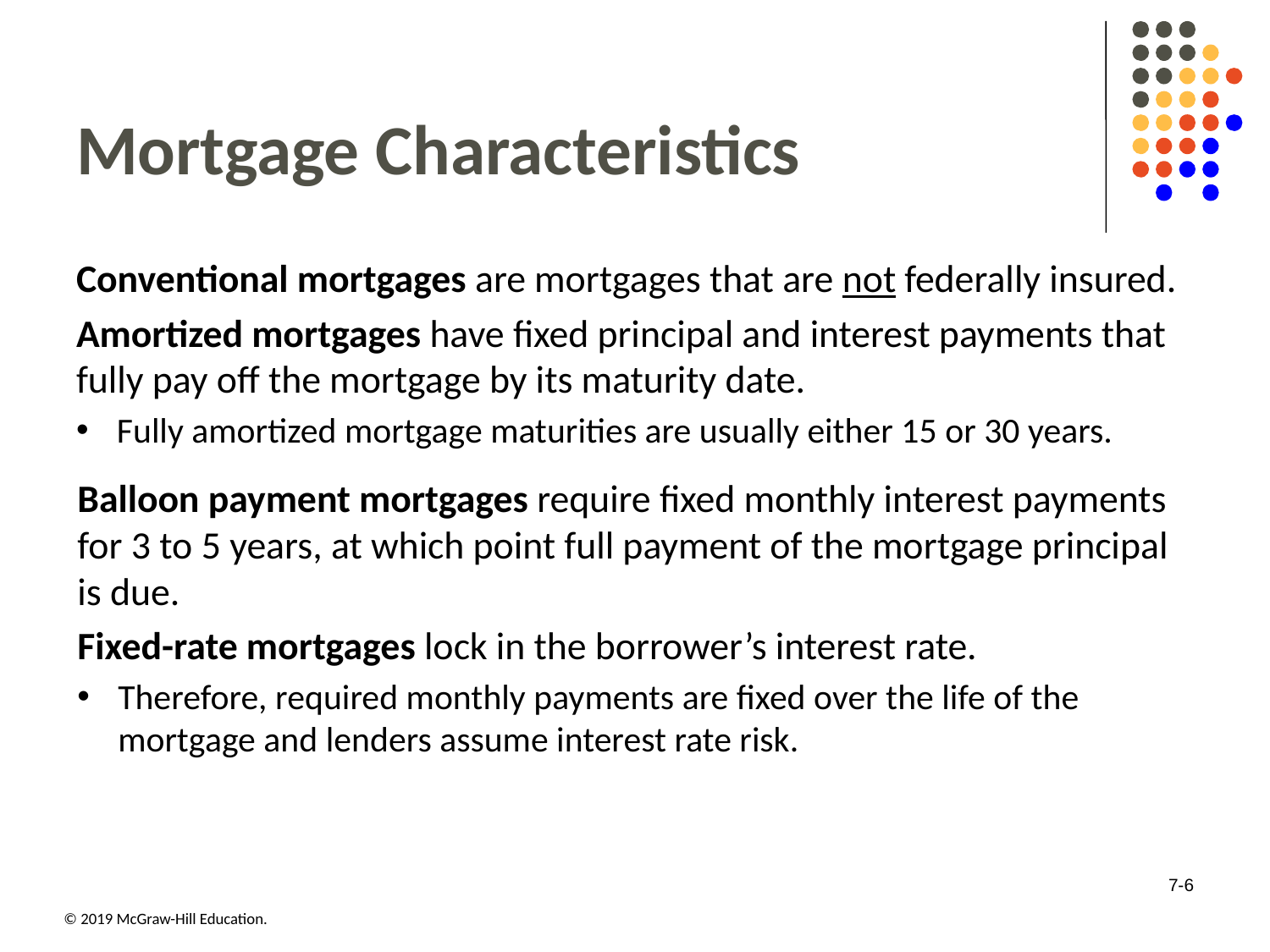

# Mortgage Characteristics
Conventional mortgages are mortgages that are not federally insured.
Amortized mortgages have fixed principal and interest payments that fully pay off the mortgage by its maturity date.
Fully amortized mortgage maturities are usually either 15 or 30 years.
Balloon payment mortgages require fixed monthly interest payments for 3 to 5 years, at which point full payment of the mortgage principal is due.
Fixed-rate mortgages lock in the borrower’s interest rate.
Therefore, required monthly payments are fixed over the life of the mortgage and lenders assume interest rate risk.
7-6